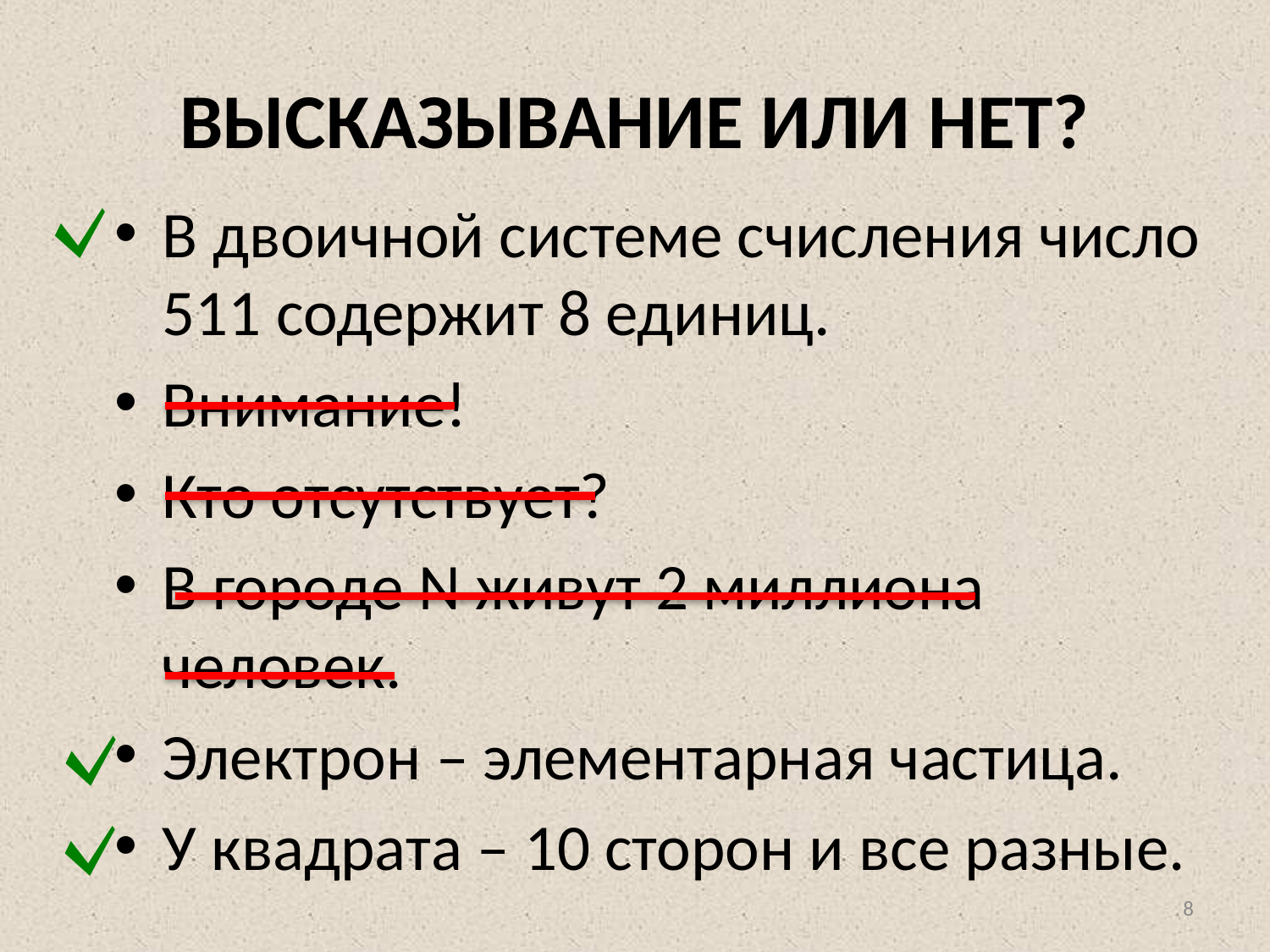

# ВЫСКАЗЫВАНИЕ ИЛИ НЕТ?
В двоичной системе счисления число 511 содержит 8 единиц.
Внимание!
Кто отсутствует?
В городе N живут 2 миллиона человек.
Электрон – элементарная частица.
У квадрата – 10 сторон и все разные.

8